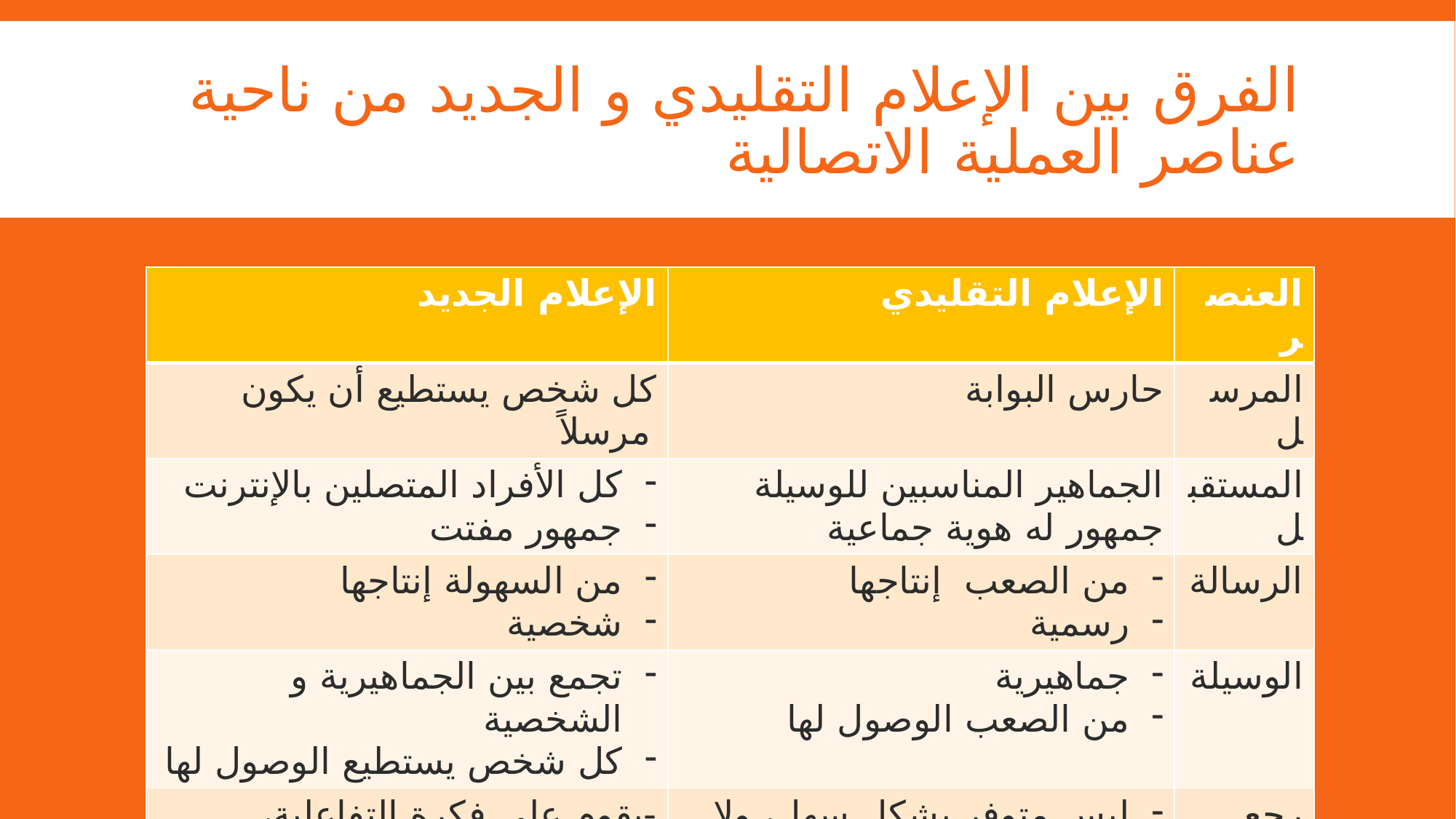

# الفرق بين الإعلام التقليدي و الجديد من ناحية عناصر العملية الاتصالية
| الإعلام الجديد | الإعلام التقليدي | العنصر |
| --- | --- | --- |
| كل شخص يستطيع أن يكون مرسلاً | حارس البوابة | المرسل |
| كل الأفراد المتصلين بالإنترنت جمهور مفتت | الجماهير المناسبين للوسيلة جمهور له هوية جماعية | المستقبل |
| من السهولة إنتاجها شخصية | من الصعب إنتاجها رسمية | الرسالة |
| تجمع بين الجماهيرية و الشخصية كل شخص يستطيع الوصول لها | جماهيرية من الصعب الوصول لها | الوسيلة |
| -يقوم على فكرة التفاعلية، المبنية على رجع الصدى | ليس متوفر بشكل سهل، ولا دائماً | رجع الصدى |